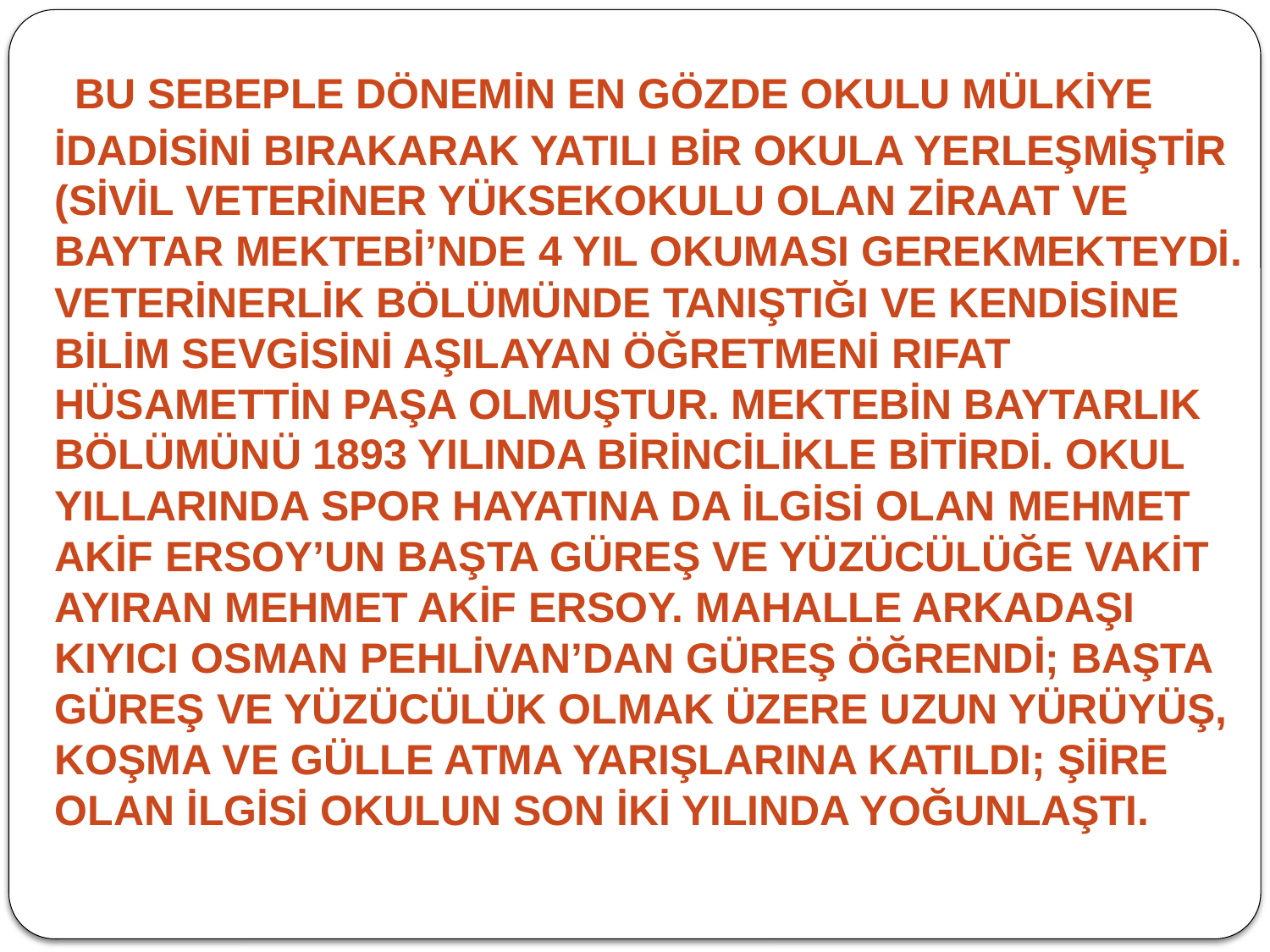

# Bu sebeple dönemin en gözde okulu Mülkiye İdadisini bırakarak yatılı bir okula yerleşmiştir (Sivil veteriner yüksekokulu olan Ziraat ve Baytar Mektebi’nde 4 yıl okuması gerekmekteydi. Veterinerlik bölümünde tanıştığı ve kendisine bilim sevgisini aşılayan öğretmeni Rıfat Hüsamettin Paşa olmuştur. Mektebin baytarlık bölümünü 1893 yılında birincilikle bitirdi. Okul yıllarında spor hayatına da ilgisi olan Mehmet Akif Ersoy’un başta güreş ve yüzücülüğe vakit ayıran Mehmet Akif Ersoy. Mahalle arkadaşı Kıyıcı Osman Pehlivan’dan güreş öğrendi; başta güreş ve yüzücülük olmak üzere uzun yürüyüş, koşma ve gülle atma yarışlarına katıldı; şiire olan ilgisi okulun son iki yılında yoğunlaştı.